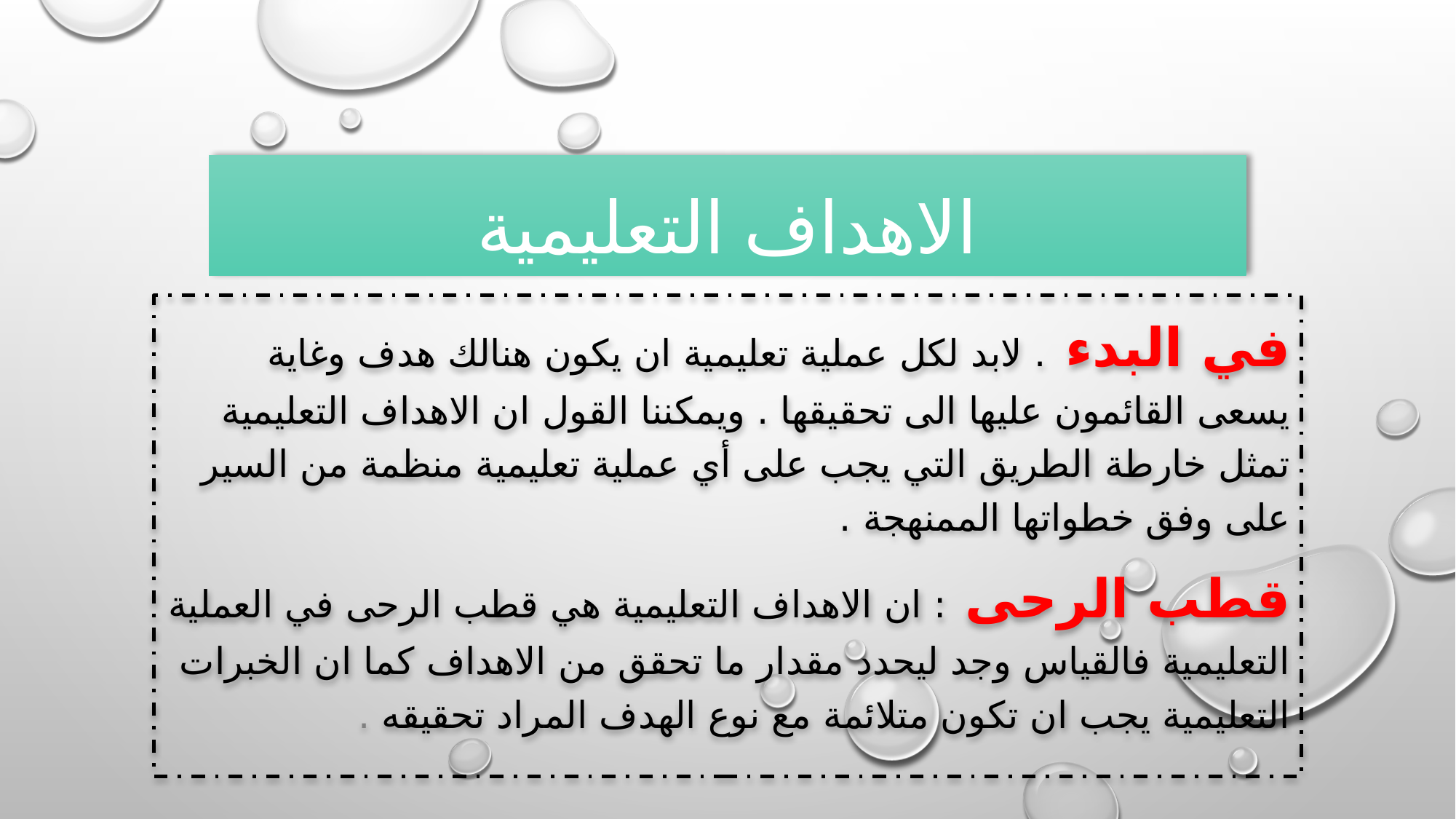

# الاهداف التعليمية
في البدء . لابد لكل عملية تعليمية ان يكون هنالك هدف وغاية يسعى القائمون عليها الى تحقيقها . ويمكننا القول ان الاهداف التعليمية تمثل خارطة الطريق التي يجب على أي عملية تعليمية منظمة من السير على وفق خطواتها الممنهجة .
قطب الرحى : ان الاهداف التعليمية هي قطب الرحى في العملية التعليمية فالقياس وجد ليحدد مقدار ما تحقق من الاهداف كما ان الخبرات التعليمية يجب ان تكون متلائمة مع نوع الهدف المراد تحقيقه .